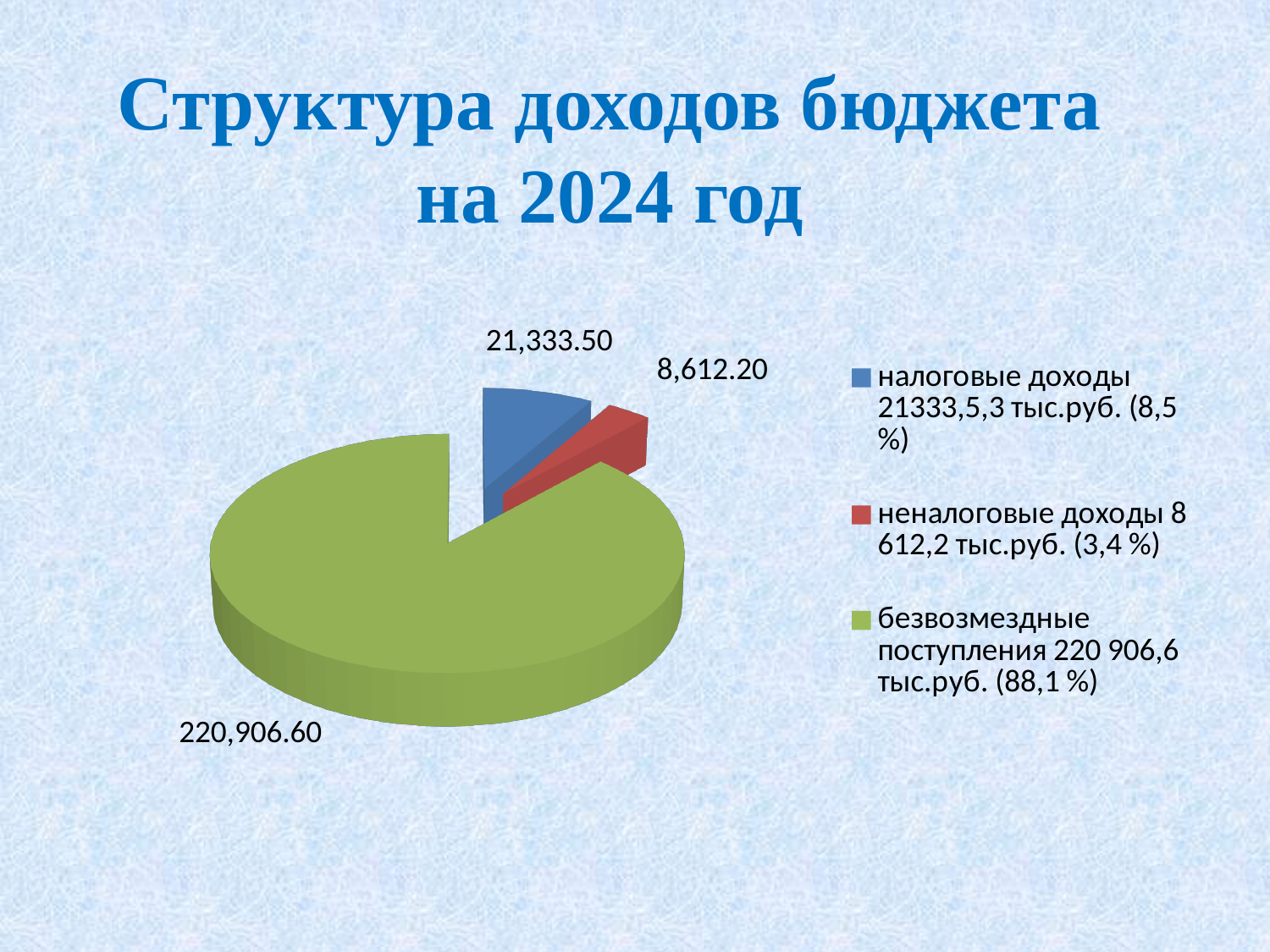

#
Структура доходов бюджета на 2024 год

[unsupported chart]